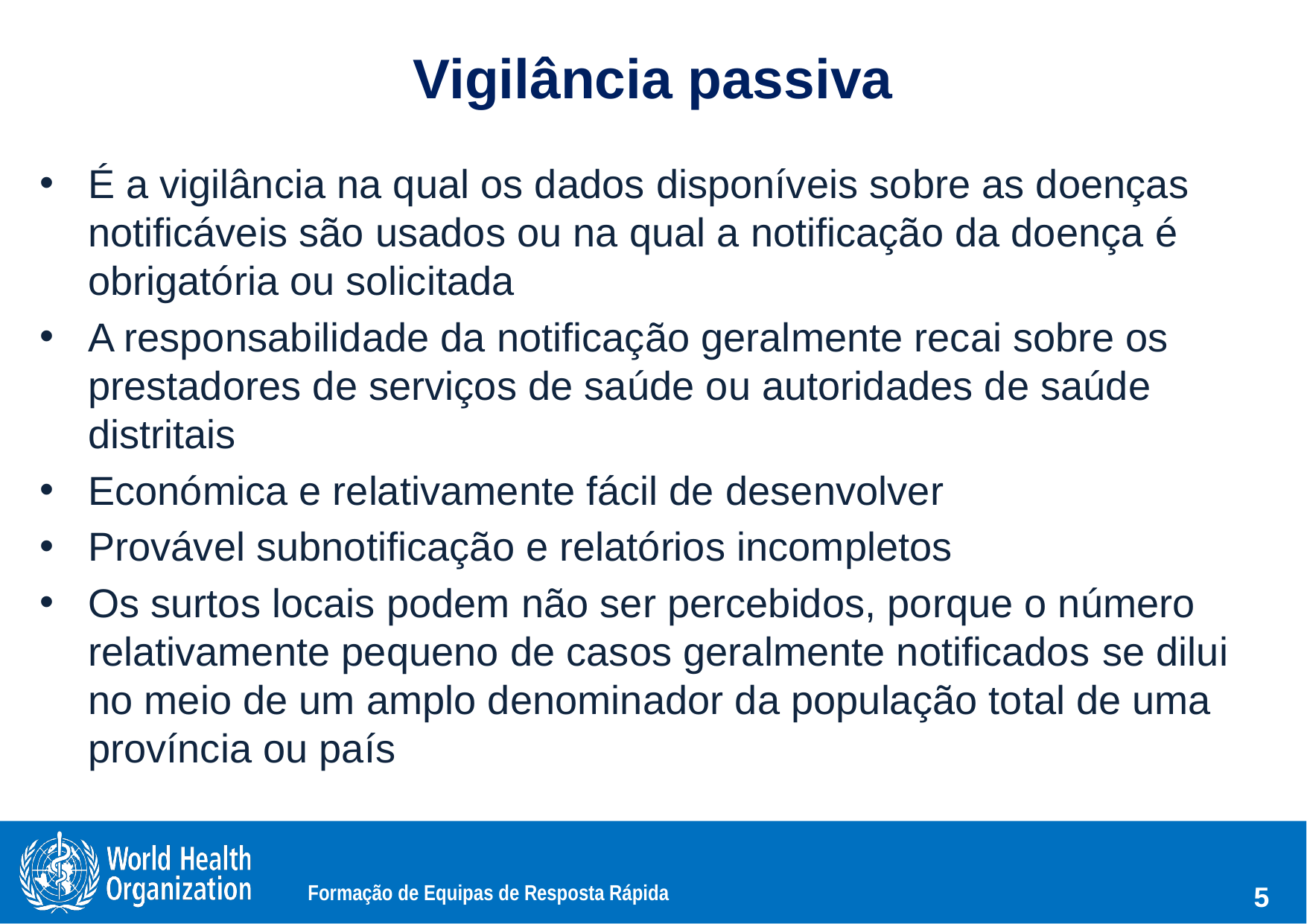

# Vigilância passiva
É a vigilância na qual os dados disponíveis sobre as doenças notificáveis são usados ou na qual a notificação da doença é obrigatória ou solicitada
A responsabilidade da notificação geralmente recai sobre os prestadores de serviços de saúde ou autoridades de saúde distritais
Económica e relativamente fácil de desenvolver
Provável subnotificação e relatórios incompletos
Os surtos locais podem não ser percebidos, porque o número relativamente pequeno de casos geralmente notificados se dilui no meio de um amplo denominador da população total de uma província ou país